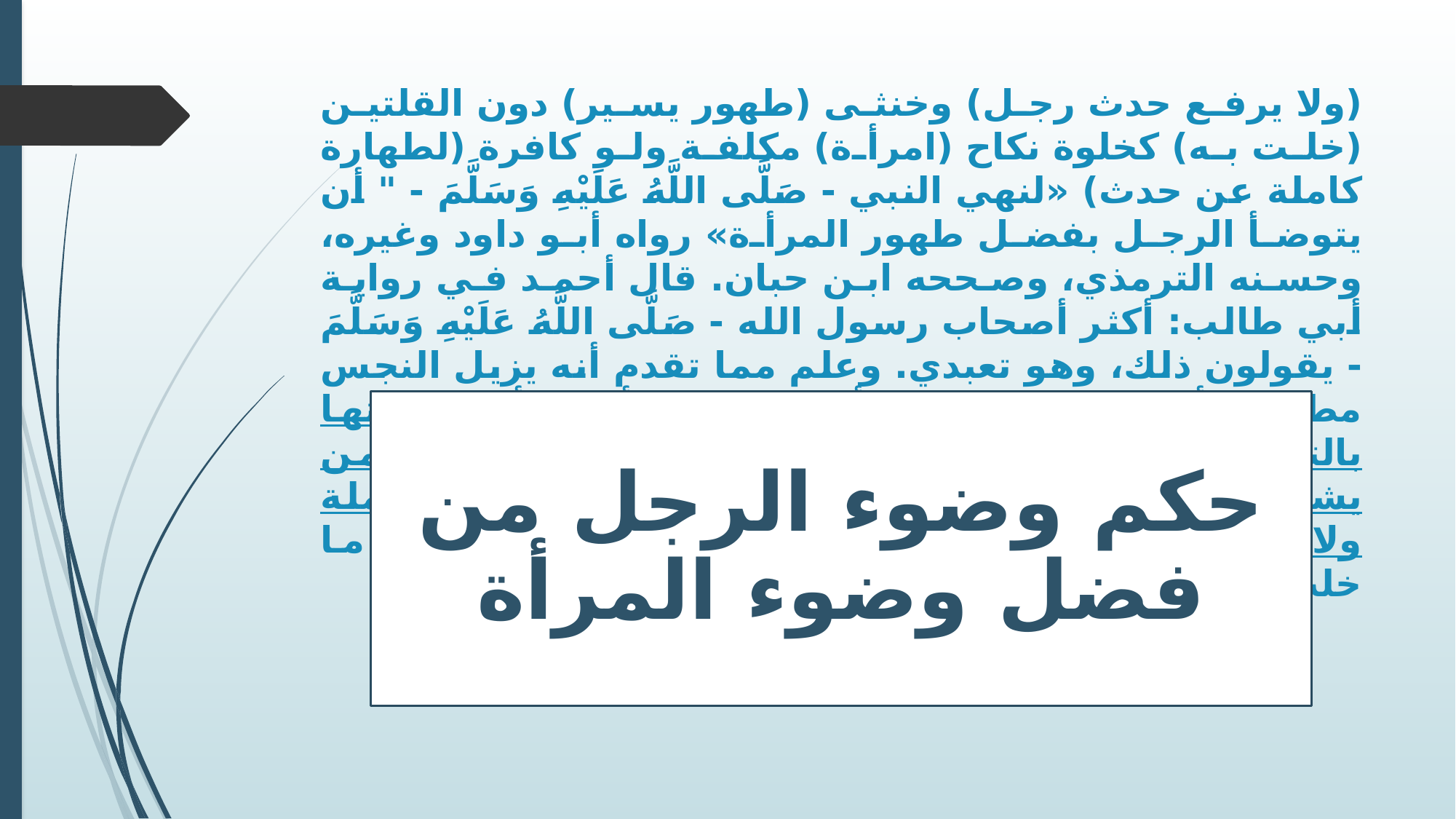

# (ولا يرفع حدث رجل) وخنثى (طهور يسير) دون القلتين (خلت به) كخلوة نكاح (امرأة) مكلفة ولو كافرة (لطهارة كاملة عن حدث) «لنهي النبي - صَلَّى اللَّهُ عَلَيْهِ وَسَلَّمَ - " أن يتوضأ الرجل بفضل طهور المرأة» رواه أبو داود وغيره، وحسنه الترمذي، وصححه ابن حبان. قال أحمد في رواية أبي طالب: أكثر أصحاب رسول الله - صَلَّى اللَّهُ عَلَيْهِ وَسَلَّمَ - يقولون ذلك، وهو تعبدي. وعلم مما تقدم أنه يزيل النجس مطلقا وأنه يرفع حدث المرأة والصبي وأنه لا أثر لخلوتها بالتراب، ولا بالماء الكثير ولا بالقليل إذا كان عندها من من يشاهدها، أو كانت صغيرة أو لم تستعمله في طهارة كاملة ولا لما خلت به لطهارة خبث، فإن لم يجد الرجل غير ما خلت به لطهارة الحدث استعمله ثم يتيمم.
حكم وضوء الرجل من فضل وضوء المرأة